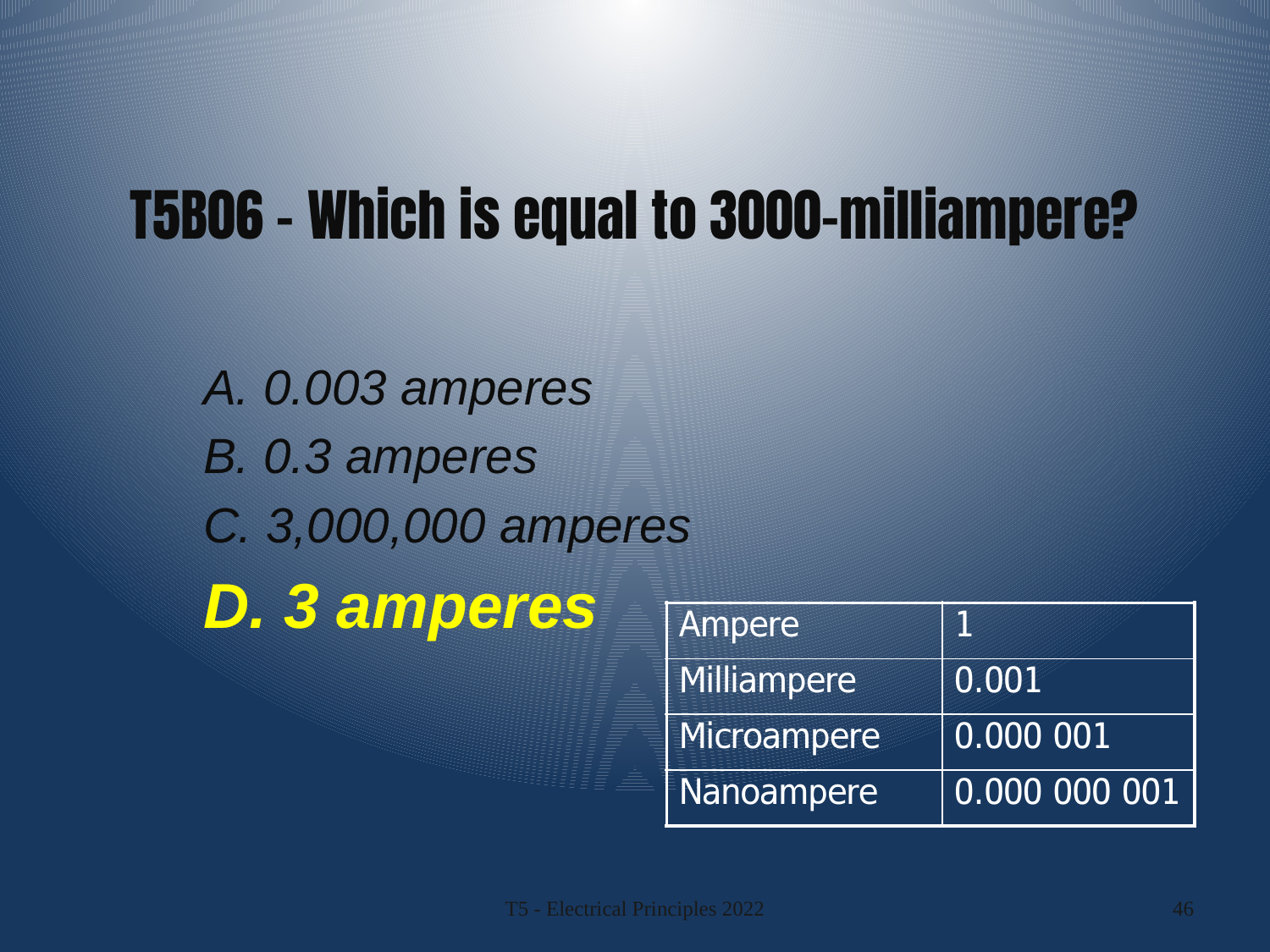

# T5B06 – Which is equal to 3000-milliampere?
A. 0.003 amperes
B. 0.3 amperes
C. 3,000,000 amperes
D. 3 amperes

| Ampere | 1 |
| --- | --- |
| Milliampere | 0.001 |
| Microampere | 0.000 001 |
| Nanoampere | 0.000 000 001 |
T5 - Electrical Principles 2022
46